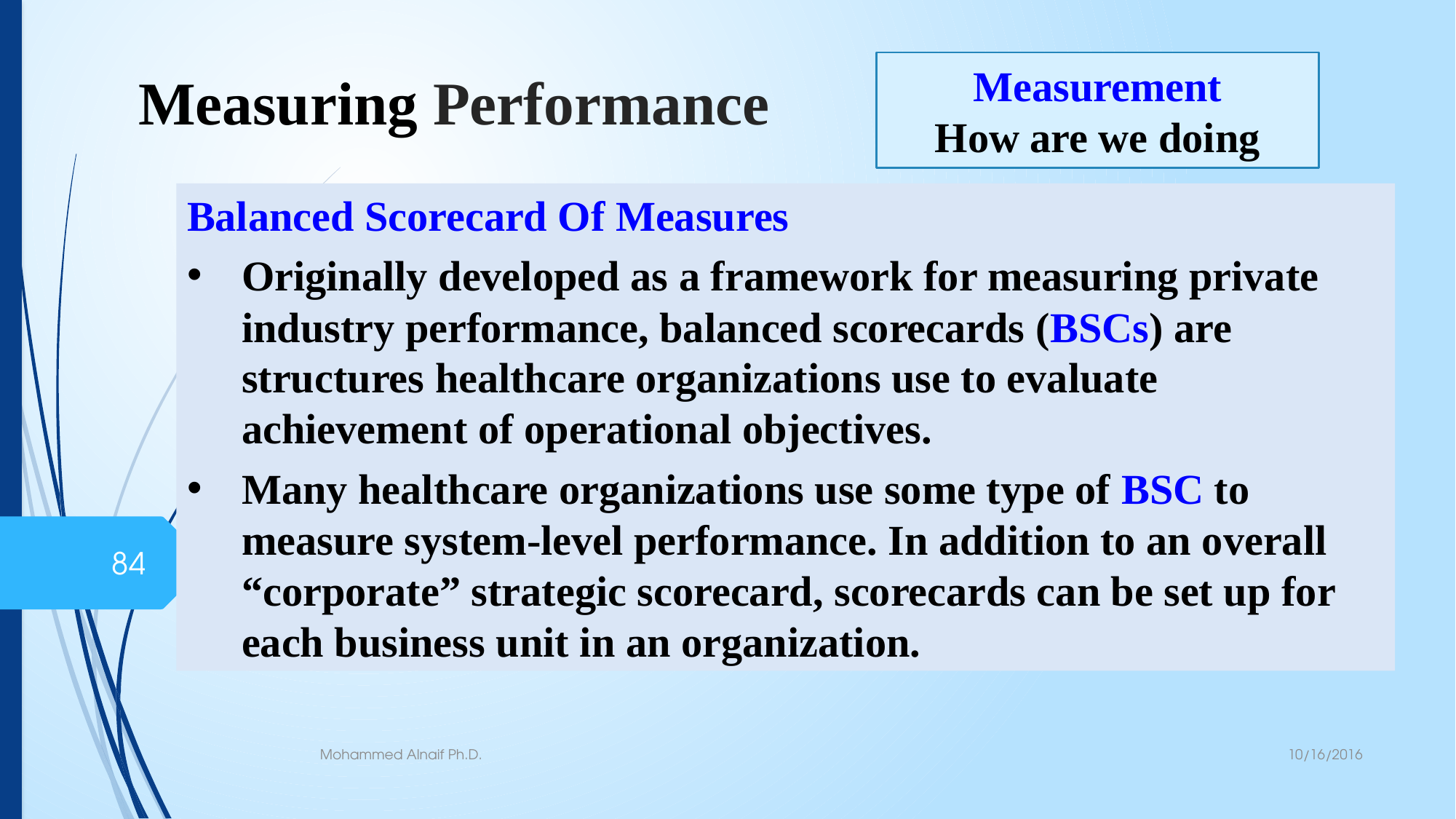

# Measuring Performance
Measurement
How are we doing

Balanced Scorecard Of Measures
Originally developed as a framework for measuring private industry performance, balanced scorecards (BSCs) are structures healthcare organizations use to evaluate achievement of operational objectives.
Many healthcare organizations use some type of BSC to measure system-level performance. In addition to an overall “corporate” strategic scorecard, scorecards can be set up for each business unit in an organization.
84
10/16/2016
Mohammed Alnaif Ph.D.